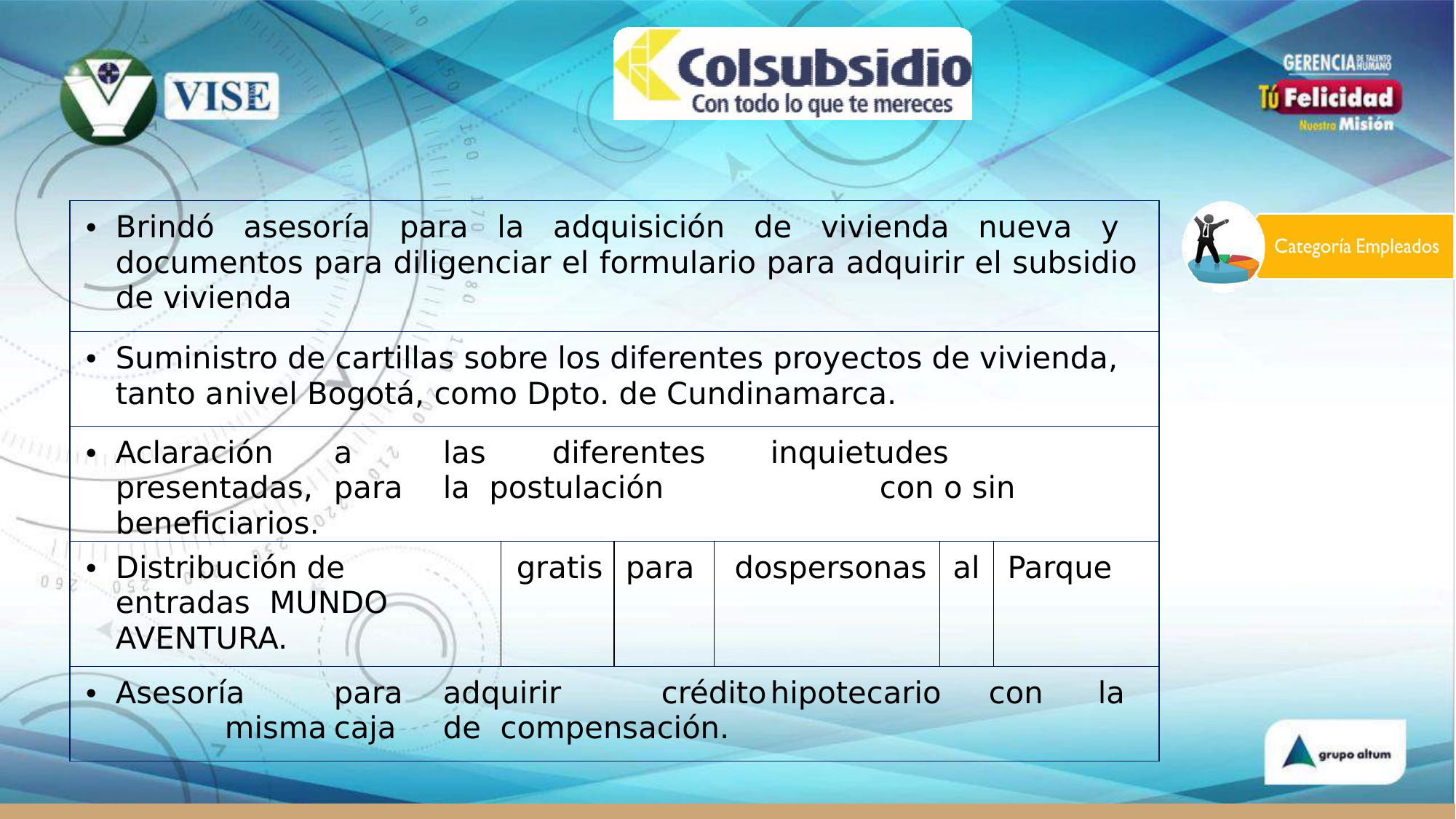

| Brindó asesoría para la adquisición de vivienda nueva y documentos para diligenciar el formulario para adquirir el subsidio de vivienda |  |  |  |  |  |
| --- | --- | --- | --- | --- | --- |
| Suministro de cartillas sobre los diferentes proyectos de vivienda, tanto a nivel Bogotá, como Dpto. de Cundinamarca. |  |  |  |  |  |
| Aclaración a las diferentes inquietudes presentadas, para la postulación con o sin beneficiarios. |  |  |  |  |  |
| Distribución de entradas MUNDO AVENTURA. | gratis | para | dospersonas | al | Parque |
| Asesoría para adquirir crédito hipotecario con la misma caja de compensación. |  |  |  |  |  |